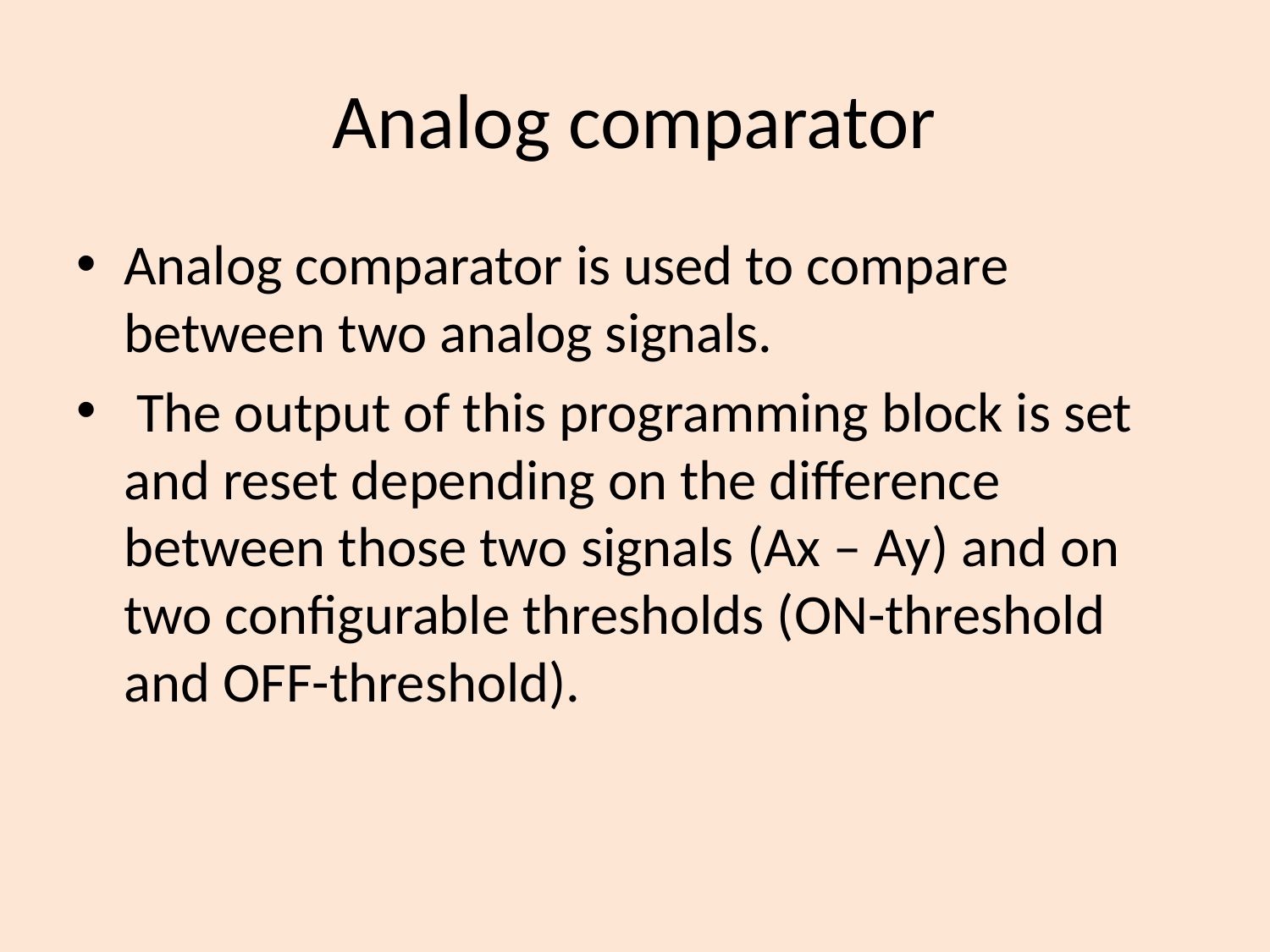

# Analog comparator
Analog comparator is used to compare between two analog signals.
 The output of this programming block is set and reset depending on the difference between those two signals (Ax – Ay) and on two configurable thresholds (ON-threshold and OFF-threshold).